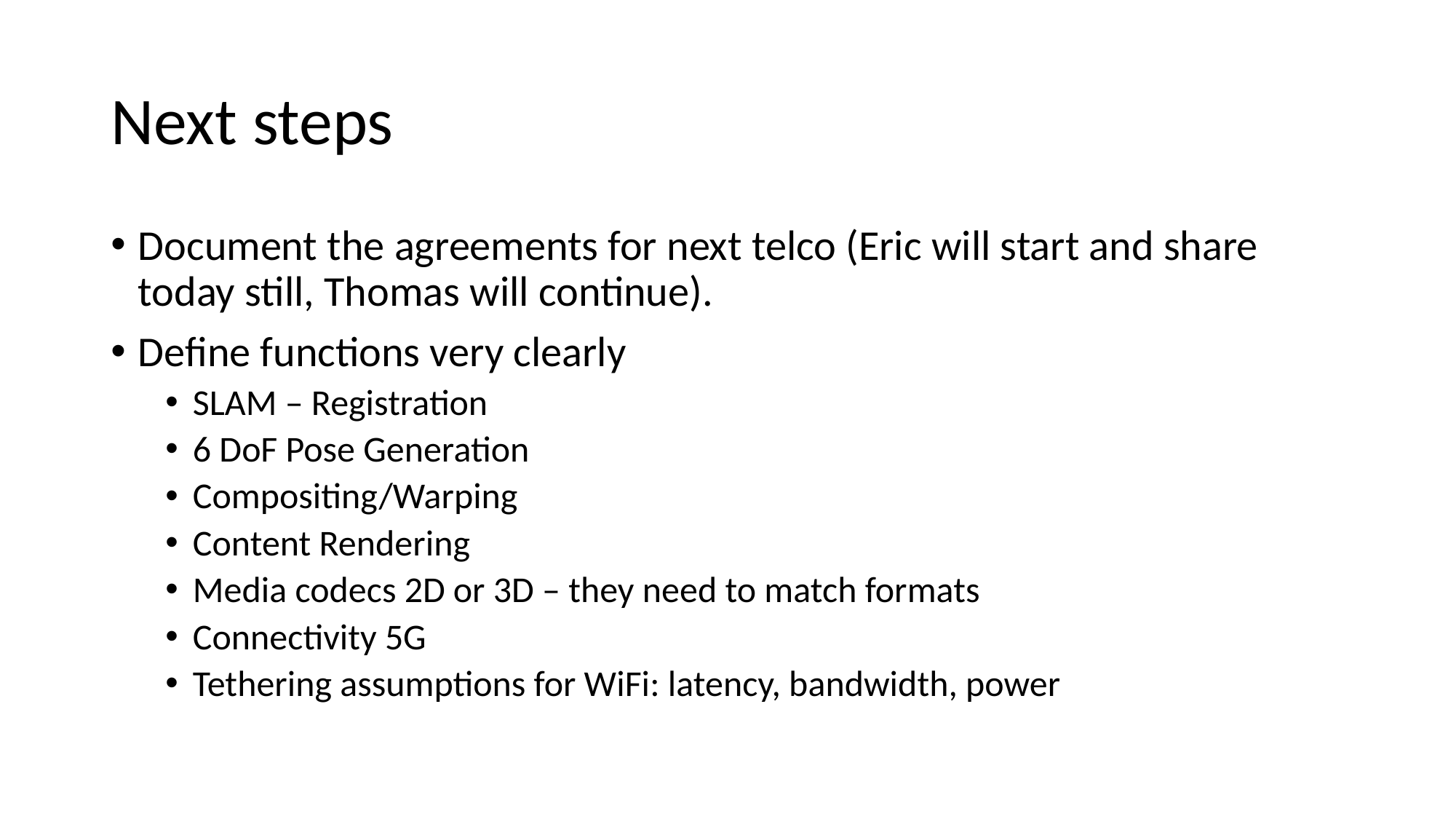

# Next steps
Document the agreements for next telco (Eric will start and share today still, Thomas will continue).
Define functions very clearly
SLAM – Registration
6 DoF Pose Generation
Compositing/Warping
Content Rendering
Media codecs 2D or 3D – they need to match formats
Connectivity 5G
Tethering assumptions for WiFi: latency, bandwidth, power